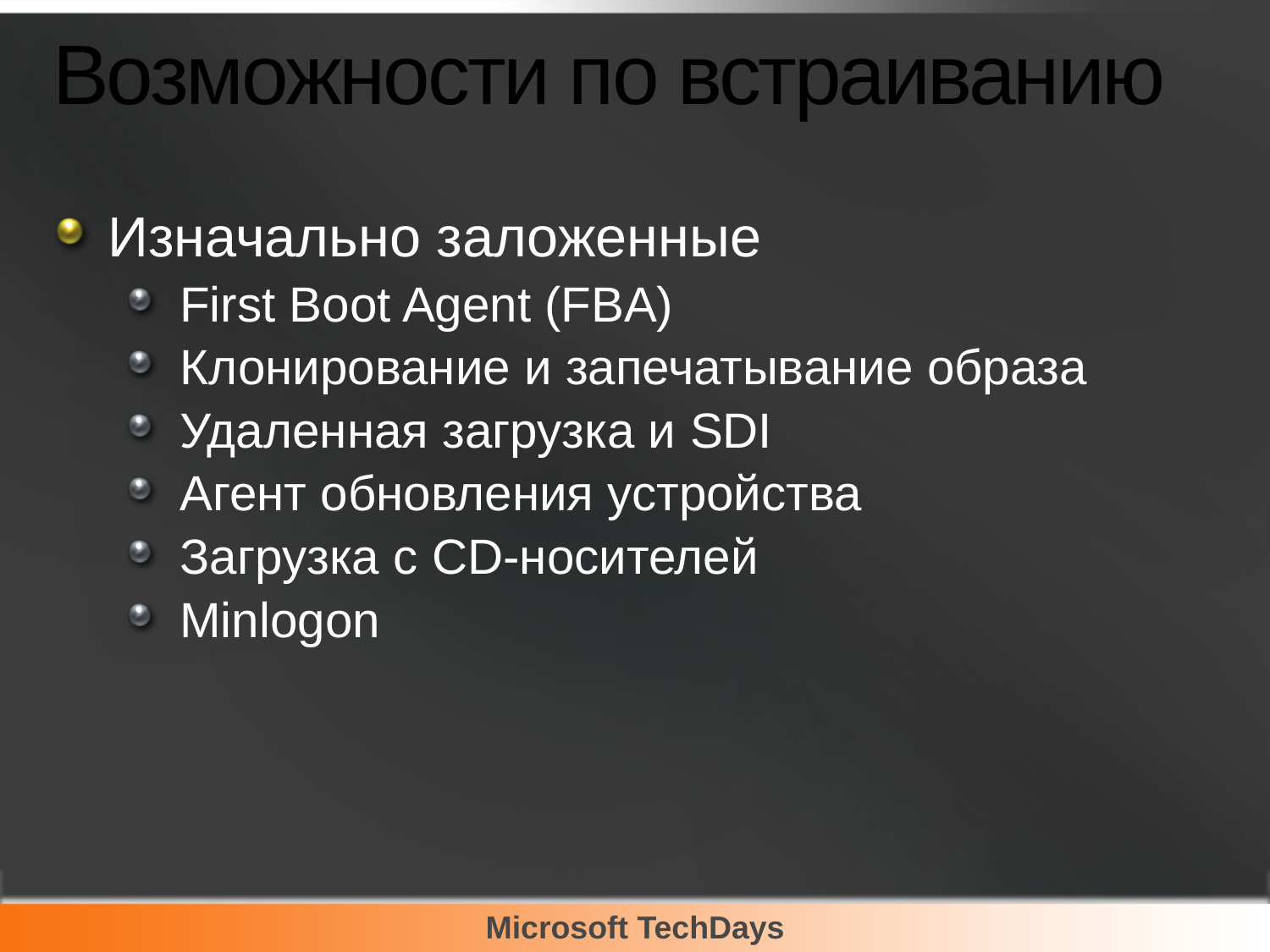

# Возможности по встраиванию
Изначально заложенные
First Boot Agent (FBA)
Клонирование и запечатывание образа
Удаленная загрузка и SDI
Агент обновления устройства
Загрузка с CD-носителей
Minlogon